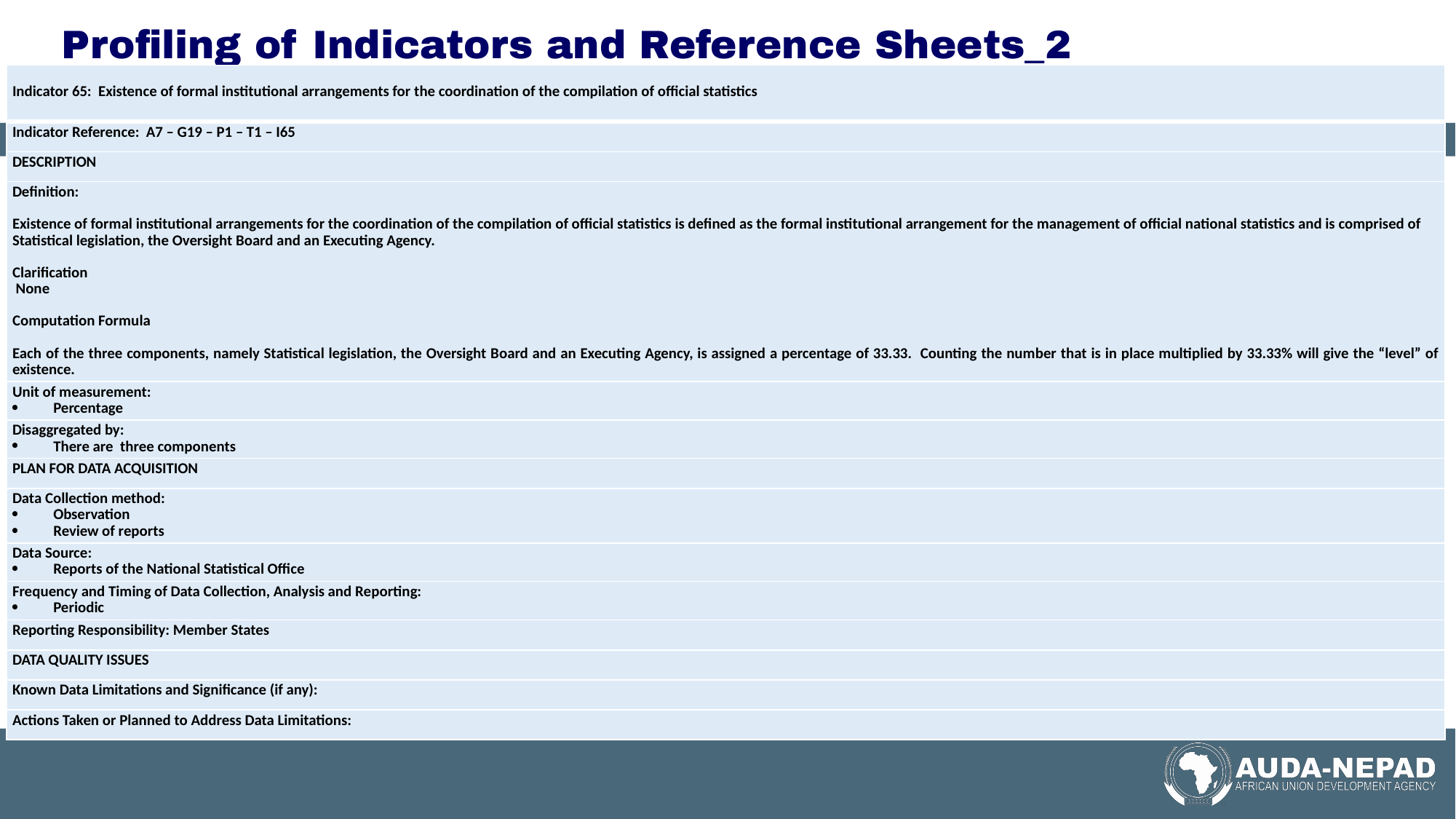

# Profiling of Indicators and Reference Sheets_2
| Indicator 65: Existence of formal institutional arrangements for the coordination of the compilation of official statistics |
| --- |
| Indicator Reference: A7 – G19 – P1 – T1 – I65 |
| DESCRIPTION |
| Definition:   Existence of formal institutional arrangements for the coordination of the compilation of official statistics is defined as the formal institutional arrangement for the management of official national statistics and is comprised of Statistical legislation, the Oversight Board and an Executing Agency.   Clarification  None   Computation Formula   Each of the three components, namely Statistical legislation, the Oversight Board and an Executing Agency, is assigned a percentage of 33.33. Counting the number that is in place multiplied by 33.33% will give the “level” of existence. |
| Unit of measurement: Percentage |
| Disaggregated by: There are three components |
| PLAN FOR DATA ACQUISITION |
| Data Collection method: Observation Review of reports |
| Data Source: Reports of the National Statistical Office |
| Frequency and Timing of Data Collection, Analysis and Reporting: Periodic |
| Reporting Responsibility: Member States |
| DATA QUALITY ISSUES |
| Known Data Limitations and Significance (if any): |
| Actions Taken or Planned to Address Data Limitations: |
X 100